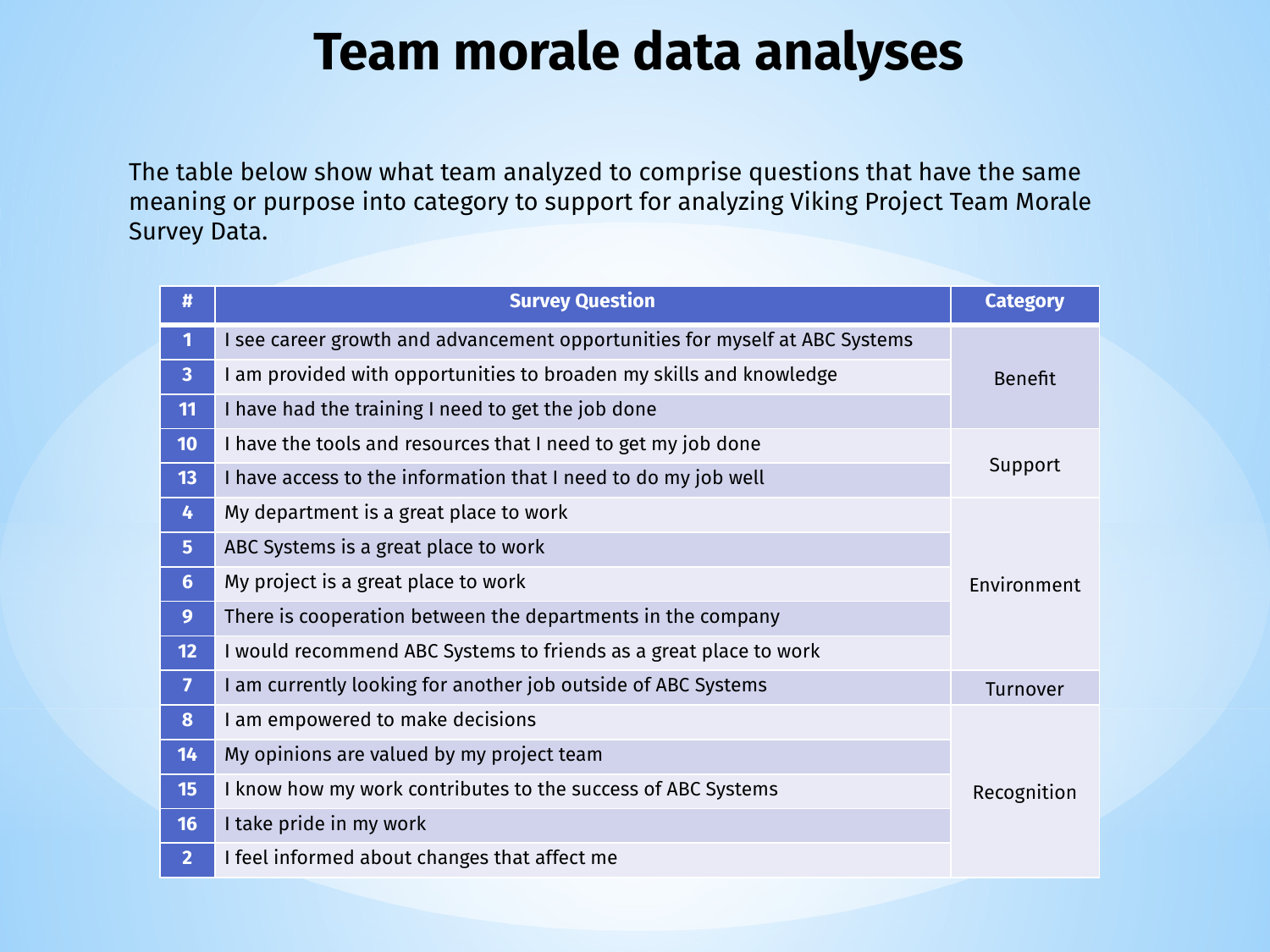

# Team morale data analyses
The table below show what team analyzed to comprise questions that have the same meaning or purpose into category to support for analyzing Viking Project Team Morale Survey Data.
| # | Survey Question | Category |
| --- | --- | --- |
| 1 | I see career growth and advancement opportunities for myself at ABC Systems | Benefit |
| 3 | I am provided with opportunities to broaden my skills and knowledge |  |
| 11 | I have had the training I need to get the job done |  |
| 10 | I have the tools and resources that I need to get my job done | Support |
| 13 | I have access to the information that I need to do my job well |  |
| 4 | My department is a great place to work | Environment |
| 5 | ABC Systems is a great place to work |  |
| 6 | My project is a great place to work |  |
| 9 | There is cooperation between the departments in the company |  |
| 12 | I would recommend ABC Systems to friends as a great place to work |  |
| 7 | I am currently looking for another job outside of ABC Systems | Turnover |
| 8 | I am empowered to make decisions | Recognition |
| 14 | My opinions are valued by my project team |  |
| 15 | I know how my work contributes to the success of ABC Systems |  |
| 16 | I take pride in my work |  |
| 2 | I feel informed about changes that affect me |  |